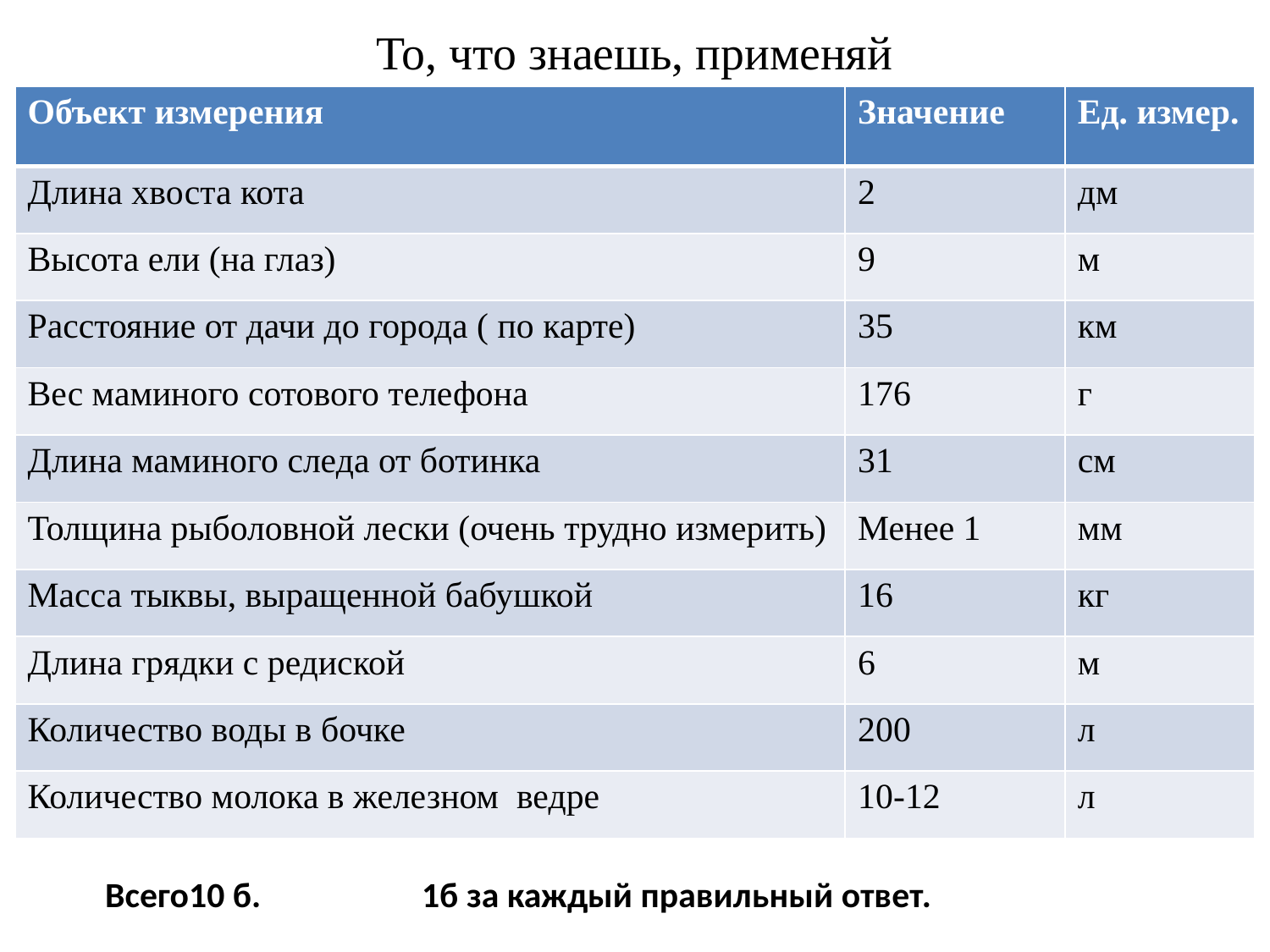

# То, что знаешь, применяй
| Объект измерения | Значение | Ед. измер. |
| --- | --- | --- |
| Длина хвоста кота | 2 | дм |
| Высота ели (на глаз) | 9 | м |
| Расстояние от дачи до города ( по карте) | 35 | км |
| Вес маминого сотового телефона | 176 | г |
| Длина маминого следа от ботинка | 31 | см |
| Толщина рыболовной лески (очень трудно измерить) | Менее 1 | мм |
| Масса тыквы, выращенной бабушкой | 16 | кг |
| Длина грядки с редиской | 6 | м |
| Количество воды в бочке | 200 | л |
| Количество молока в железном ведре | 10-12 | л |
Всего10 б.                    1б за каждый правильный ответ.